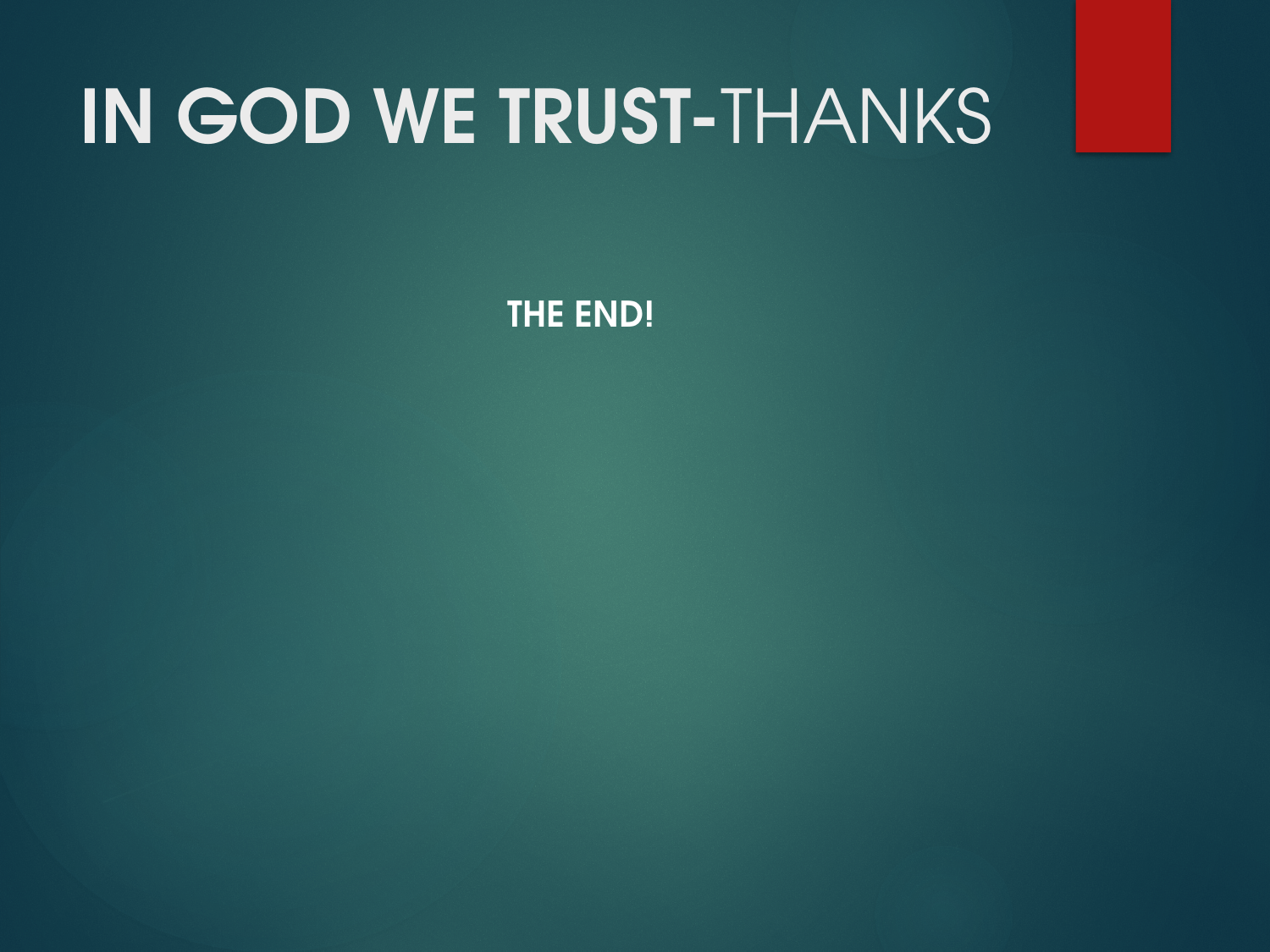

# IN GOD WE TRUST-THANKS
THE END!